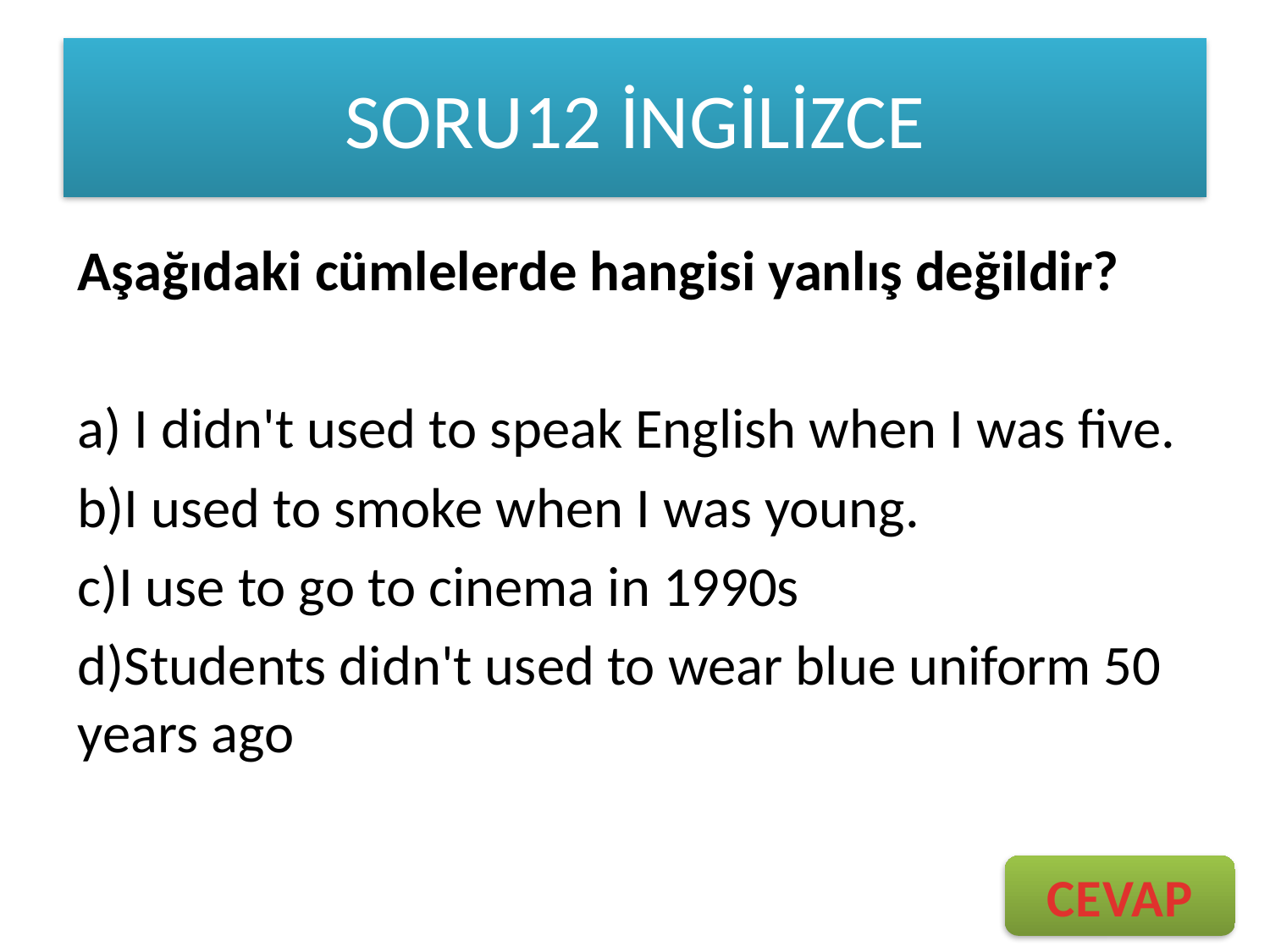

# SORU12 İNGİLİZCE
Aşağıdaki cümlelerde hangisi yanlış değildir?

a) I didn't used to speak English when I was five.
b)I used to smoke when I was young.
c)I use to go to cinema in 1990s
d)Students didn't used to wear blue uniform 50 years ago
CEVAP